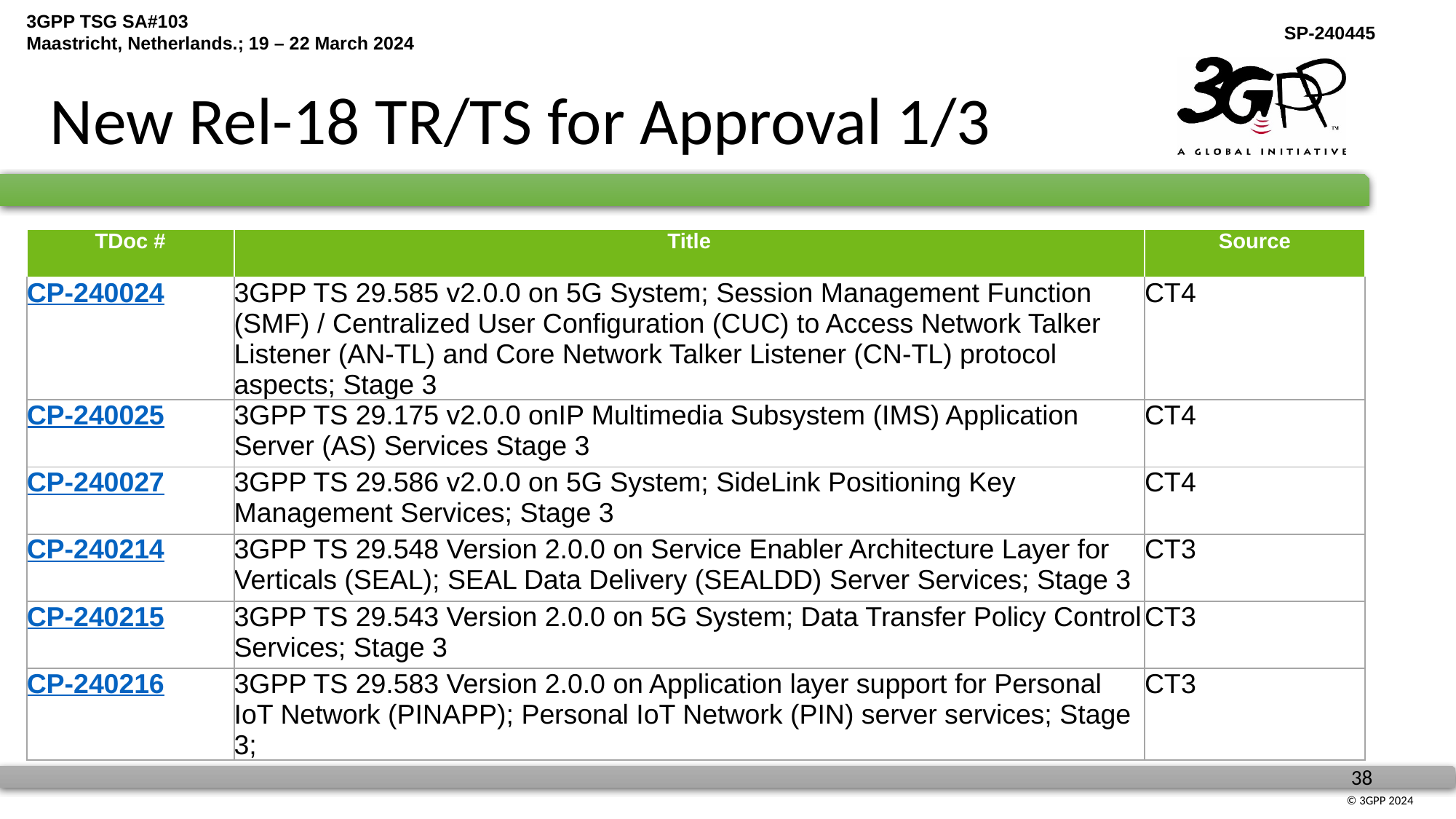

# New Rel-18 TR/TS for Approval 1/3
| TDoc # | Title | Source |
| --- | --- | --- |
| CP-240024 | 3GPP TS 29.585 v2.0.0 on 5G System; Session Management Function (SMF) / Centralized User Configuration (CUC) to Access Network Talker Listener (AN-TL) and Core Network Talker Listener (CN-TL) protocol aspects; Stage 3 | CT4 |
| CP-240025 | 3GPP TS 29.175 v2.0.0 onIP Multimedia Subsystem (IMS) Application Server (AS) Services Stage 3 | CT4 |
| CP-240027 | 3GPP TS 29.586 v2.0.0 on 5G System; SideLink Positioning Key Management Services; Stage 3 | CT4 |
| CP-240214 | 3GPP TS 29.548 Version 2.0.0 on Service Enabler Architecture Layer for Verticals (SEAL); SEAL Data Delivery (SEALDD) Server Services; Stage 3 | CT3 |
| CP-240215 | 3GPP TS 29.543 Version 2.0.0 on 5G System; Data Transfer Policy Control Services; Stage 3 | CT3 |
| CP-240216 | 3GPP TS 29.583 Version 2.0.0 on Application layer support for Personal IoT Network (PINAPP); Personal IoT Network (PIN) server services; Stage 3; | CT3 |